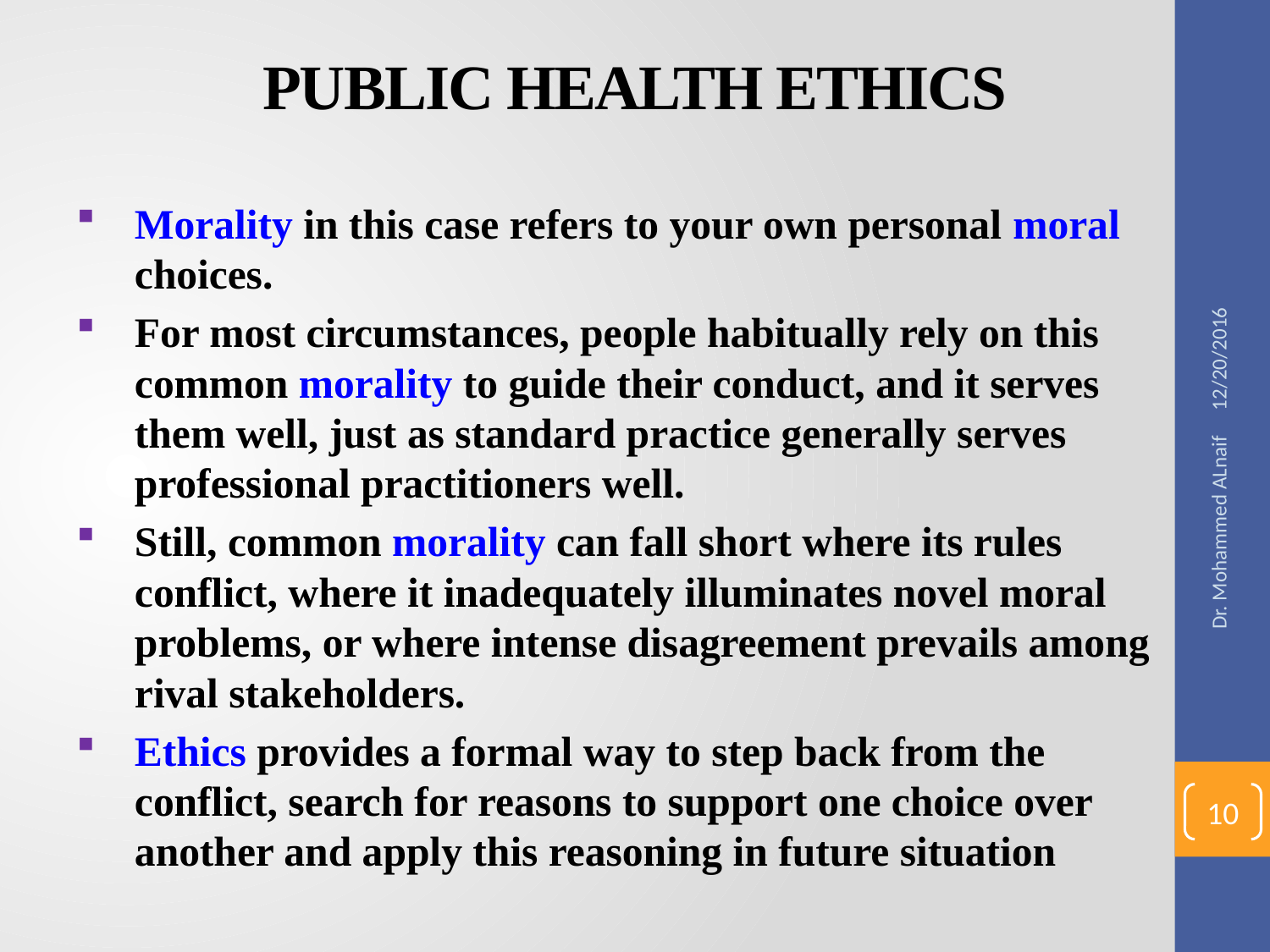

# PUBLIC HEALTH ETHICS
Morality in this case refers to your own personal moral choices.
For most circumstances, people habitually rely on this common morality to guide their conduct, and it serves them well, just as standard practice generally serves professional practitioners well.
Still, common morality can fall short where its rules conflict, where it inadequately illuminates novel moral problems, or where intense disagreement prevails among rival stakeholders.
Ethics provides a formal way to step back from the conflict, search for reasons to support one choice over another and apply this reasoning in future situation
12/20/2016
Dr. Mohammed ALnaif
10